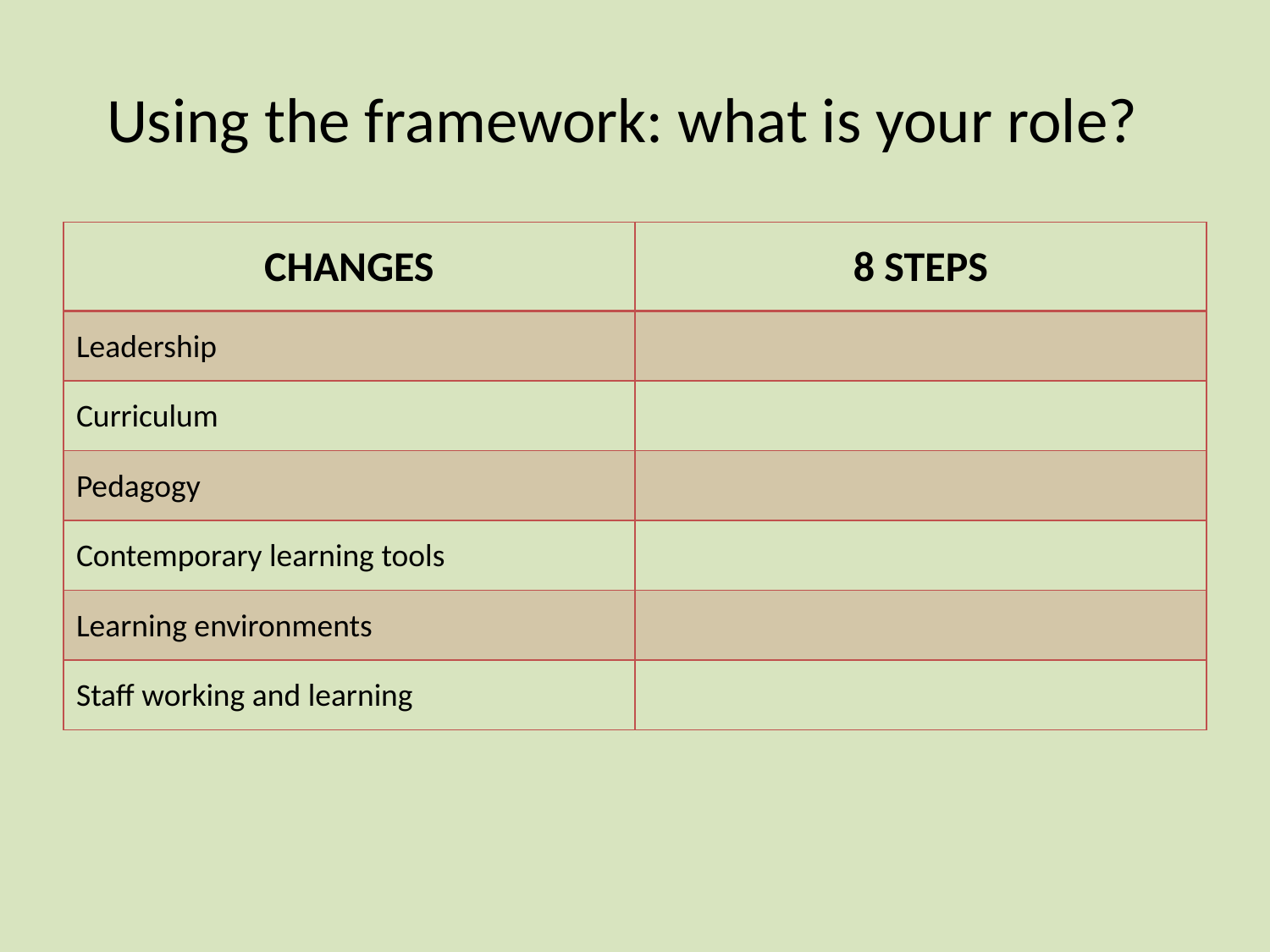

# Using the framework: what is your role?
| CHANGES | 8 STEPS |
| --- | --- |
| Leadership |  |
| Curriculum |  |
| Pedagogy |  |
| Contemporary learning tools |  |
| Learning environments |  |
| Staff working and learning |  |